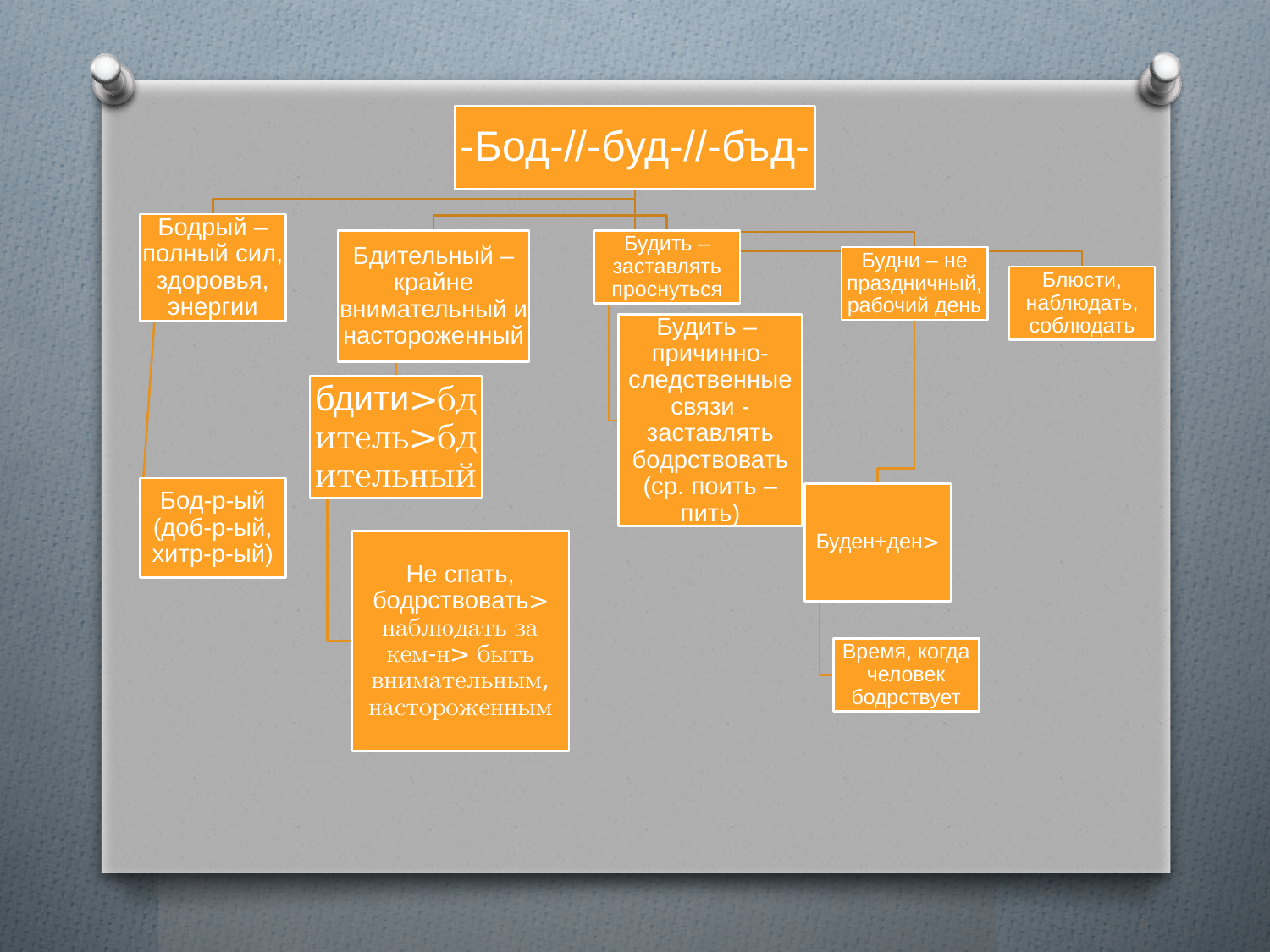

-Бод-//-буд-//-бъд-
Бодрый – полный сил, здоровья, энергии
Бод-р-ый (доб-р-ый, хитр-р-ый)
Бдительный – крайне внимательный и настороженный
бдити>бдитель>бдительный
Не спать, бодрствовать> наблюдать за кем-н> быть внимательным, настороженным
Будить – заставлять проснуться
Будить –  причинно-следственные связи - заставлять бодрствовать (ср. поить – пить)
Будни – не праздничный, рабочий день
Буден+ден>
Время, когда человек бодрствует
Блюсти, наблюдать, соблюдать